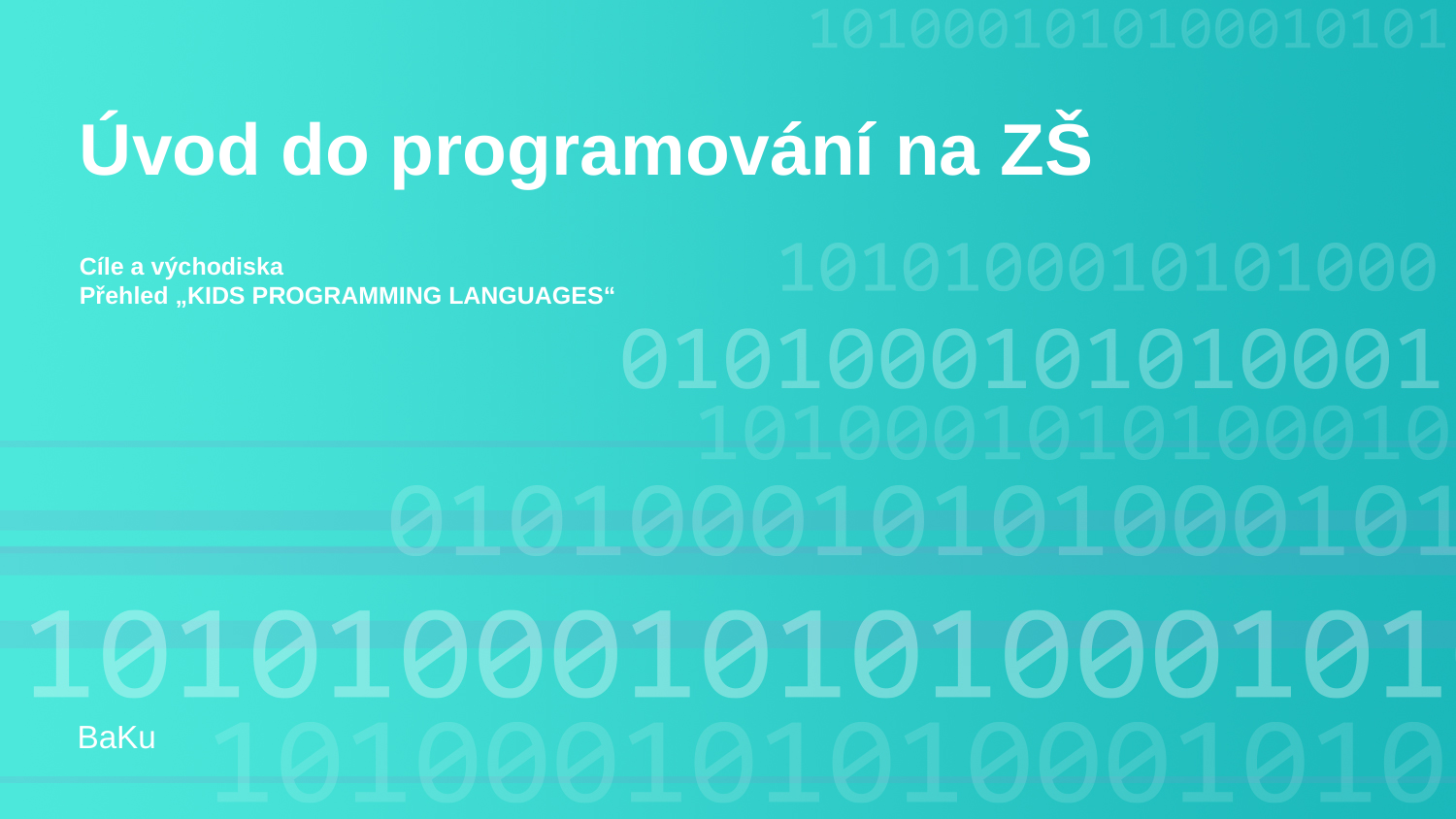

Úvod do programování na ZŠ
Cíle a východiska
Přehled „KIDS PROGRAMMING LANGUAGES“

BaKu